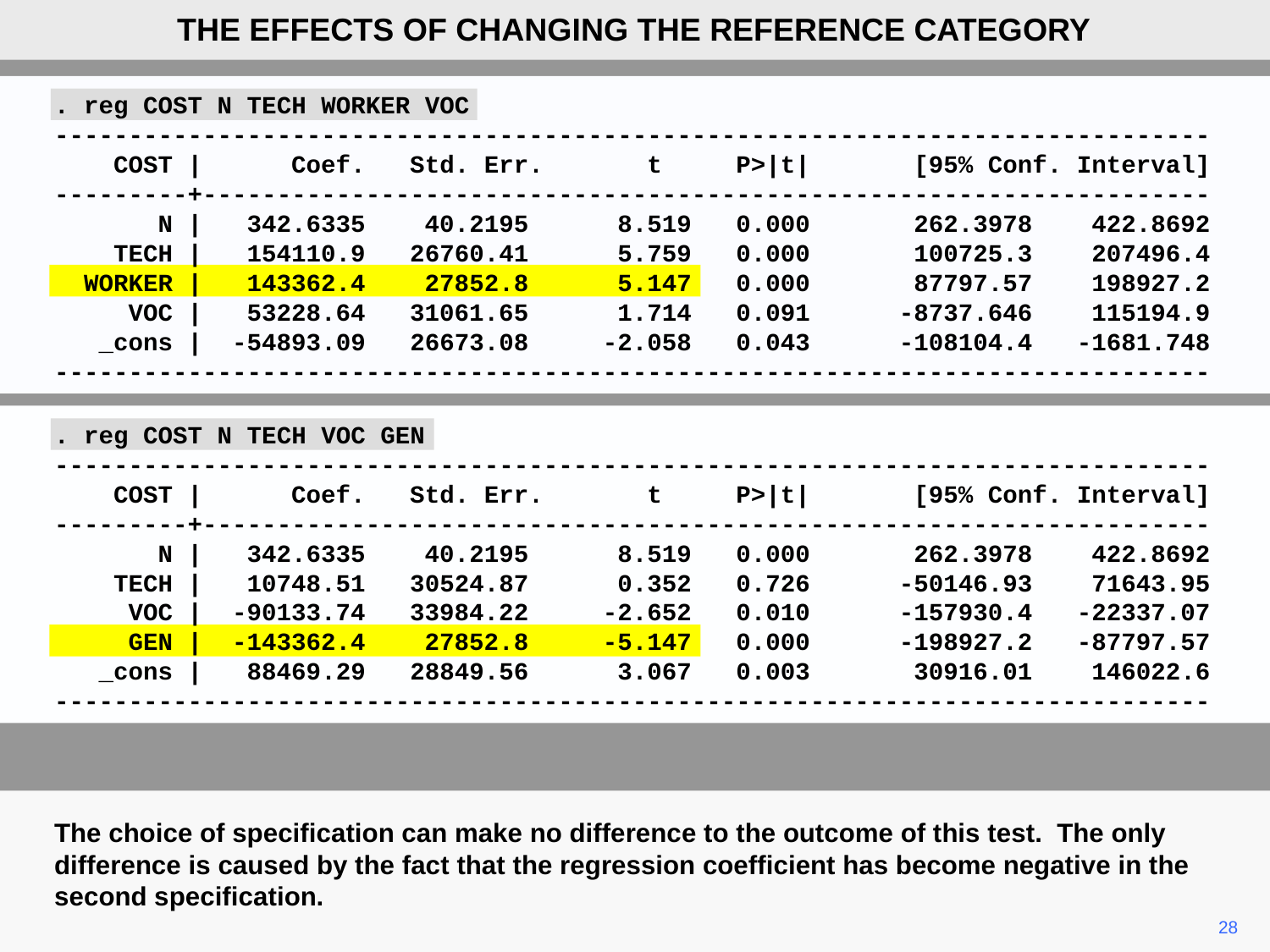

THE EFFECTS OF CHANGING THE REFERENCE CATEGORY

. reg COST N TECH WORKER VOC
------------------------------------------------------------------------------
    COST |      Coef.   Std. Err.       t     P>|t|       [95% Conf. Interval]
---------+--------------------------------------------------------------------
       N |   342.6335    40.2195      8.519   0.000       262.3978    422.8692
    TECH |   154110.9   26760.41      5.759   0.000       100725.3    207496.4
  WORKER |   143362.4    27852.8      5.147   0.000       87797.57    198927.2
     VOC |   53228.64   31061.65      1.714   0.091      -8737.646    115194.9
   _cons |  -54893.09   26673.08     -2.058   0.043      -108104.4   -1681.748
------------------------------------------------------------------------------

. reg COST N TECH VOC GEN
------------------------------------------------------------------------------
    COST |      Coef.   Std. Err.       t     P>|t|       [95% Conf. Interval]
---------+--------------------------------------------------------------------
       N |   342.6335    40.2195      8.519   0.000       262.3978    422.8692
    TECH |   10748.51   30524.87      0.352   0.726      -50146.93    71643.95
     VOC |  -90133.74   33984.22     -2.652   0.010      -157930.4   -22337.07
     GEN |  -143362.4    27852.8     -5.147   0.000      -198927.2   -87797.57
   _cons |   88469.29   28849.56      3.067   0.003       30916.01    146022.6
------------------------------------------------------------------------------

The choice of specification can make no difference to the outcome of this test.  The only difference is caused by the fact that the regression coefficient has become negative in the second specification.
28